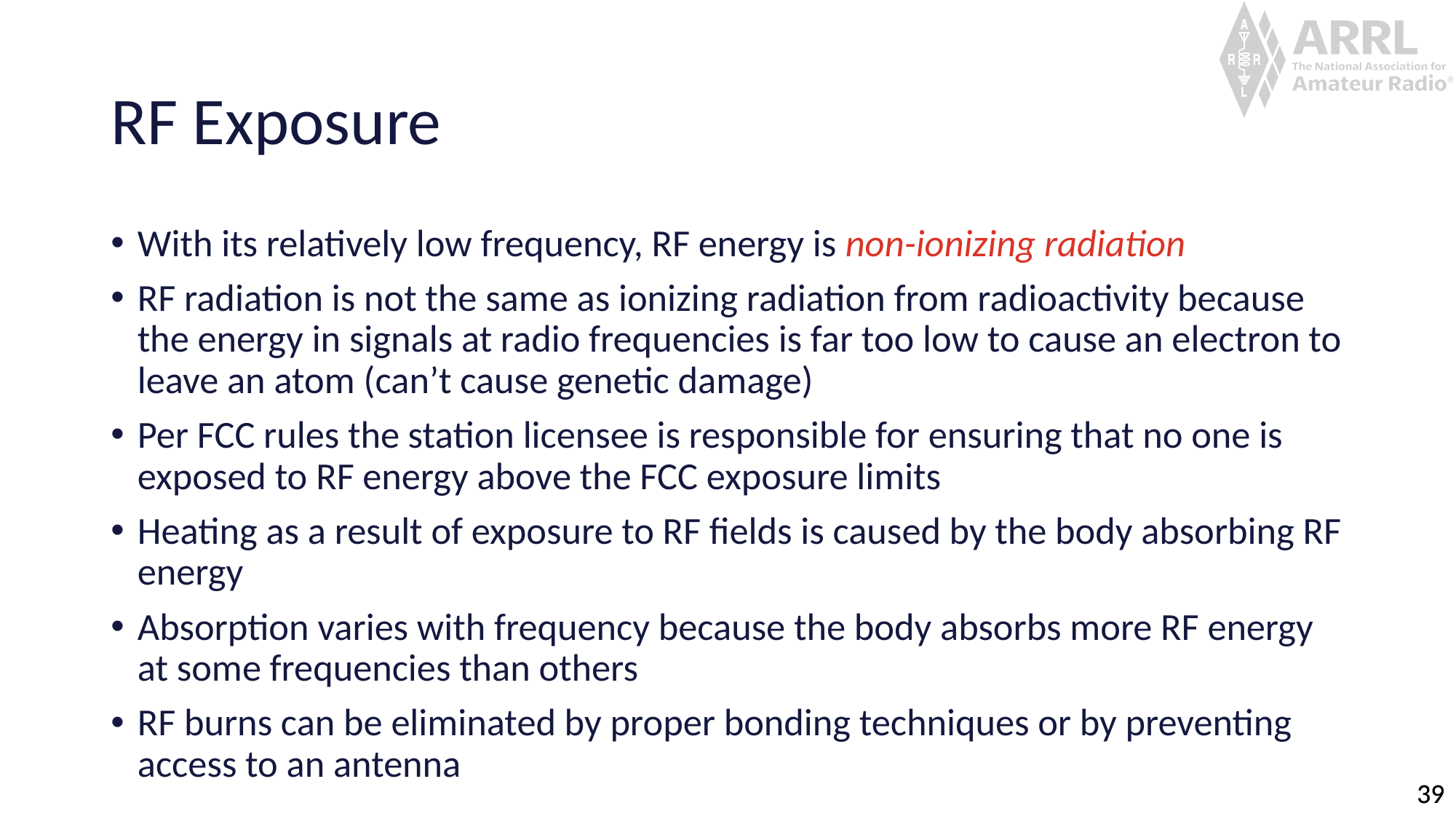

# RF Exposure
With its relatively low frequency, RF energy is non-ionizing radiation
RF radiation is not the same as ionizing radiation from radioactivity because the energy in signals at radio frequencies is far too low to cause an electron to leave an atom (can’t cause genetic damage)
Per FCC rules the station licensee is responsible for ensuring that no one is exposed to RF energy above the FCC exposure limits
Heating as a result of exposure to RF fields is caused by the body absorbing RF energy
Absorption varies with frequency because the body absorbs more RF energy at some frequencies than others
RF burns can be eliminated by proper bonding techniques or by preventing access to an antenna